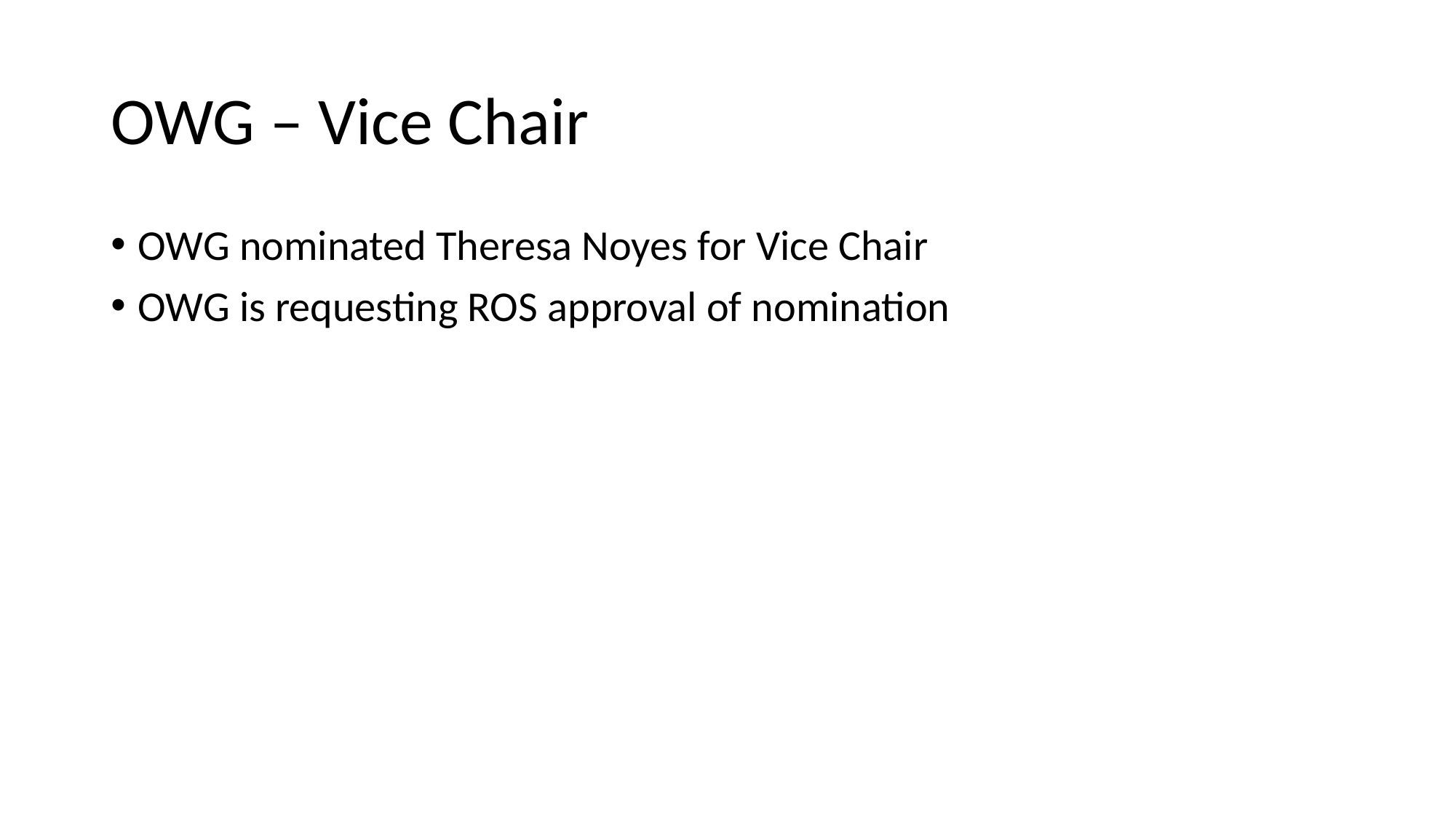

# OWG – Vice Chair
OWG nominated Theresa Noyes for Vice Chair
OWG is requesting ROS approval of nomination